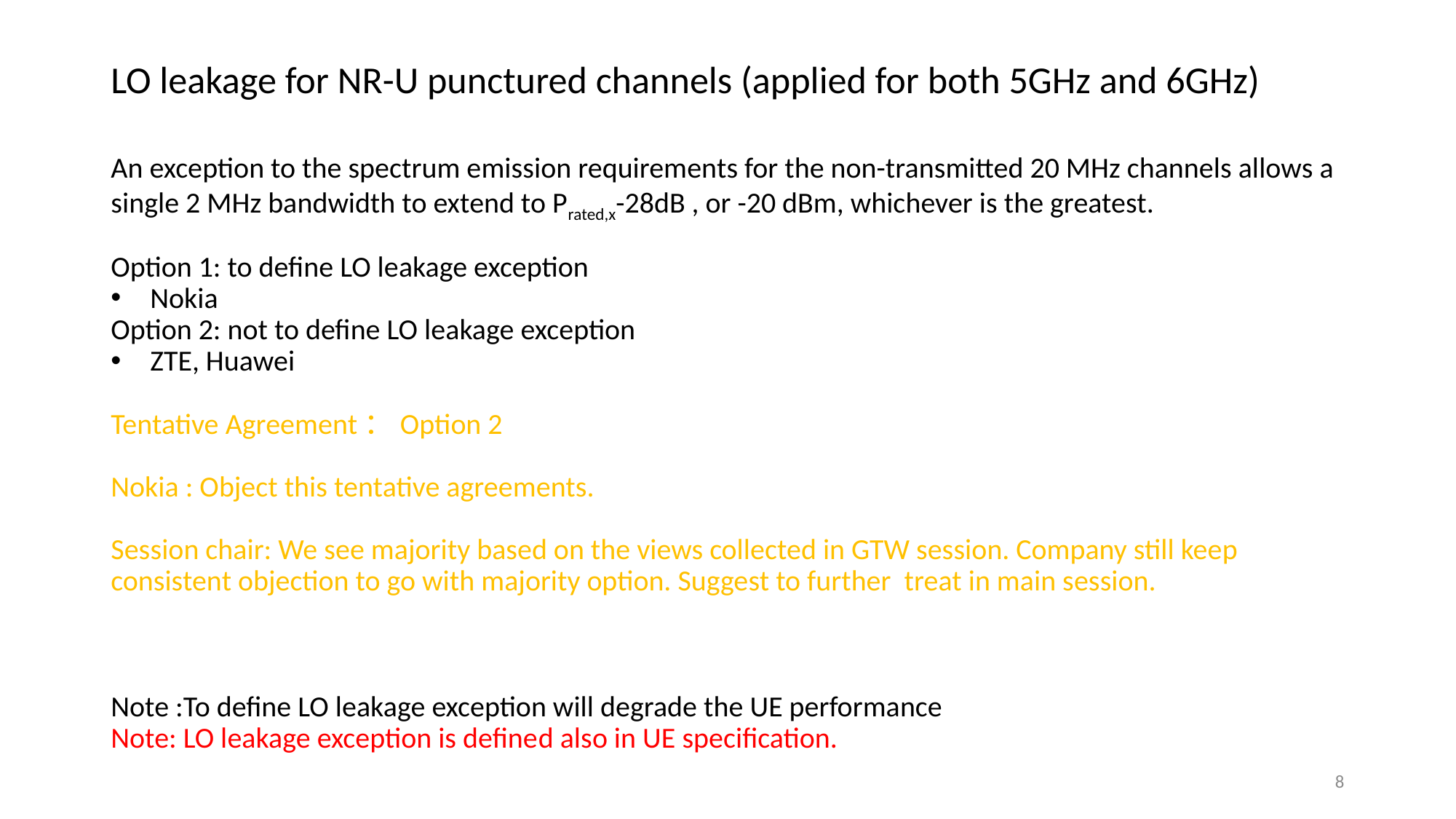

# LO leakage for NR-U punctured channels (applied for both 5GHz and 6GHz)

An exception to the spectrum emission requirements for the non-transmitted 20 MHz channels allows a single 2 MHz bandwidth to extend to Prated,x-28dB , or -20 dBm, whichever is the greatest.

Option 1: to define LO leakage exception
Nokia
Option 2: not to define LO leakage exception
ZTE, Huawei

Tentative Agreement：Option 2

Nokia : Object this tentative agreements.

Session chair: We see majority based on the views collected in GTW session. Company still keep consistent objection to go with majority option. Suggest to further  treat in main session.

Note :To define LO leakage exception will degrade the UE performance
Note: LO leakage exception is defined also in UE specification.
8